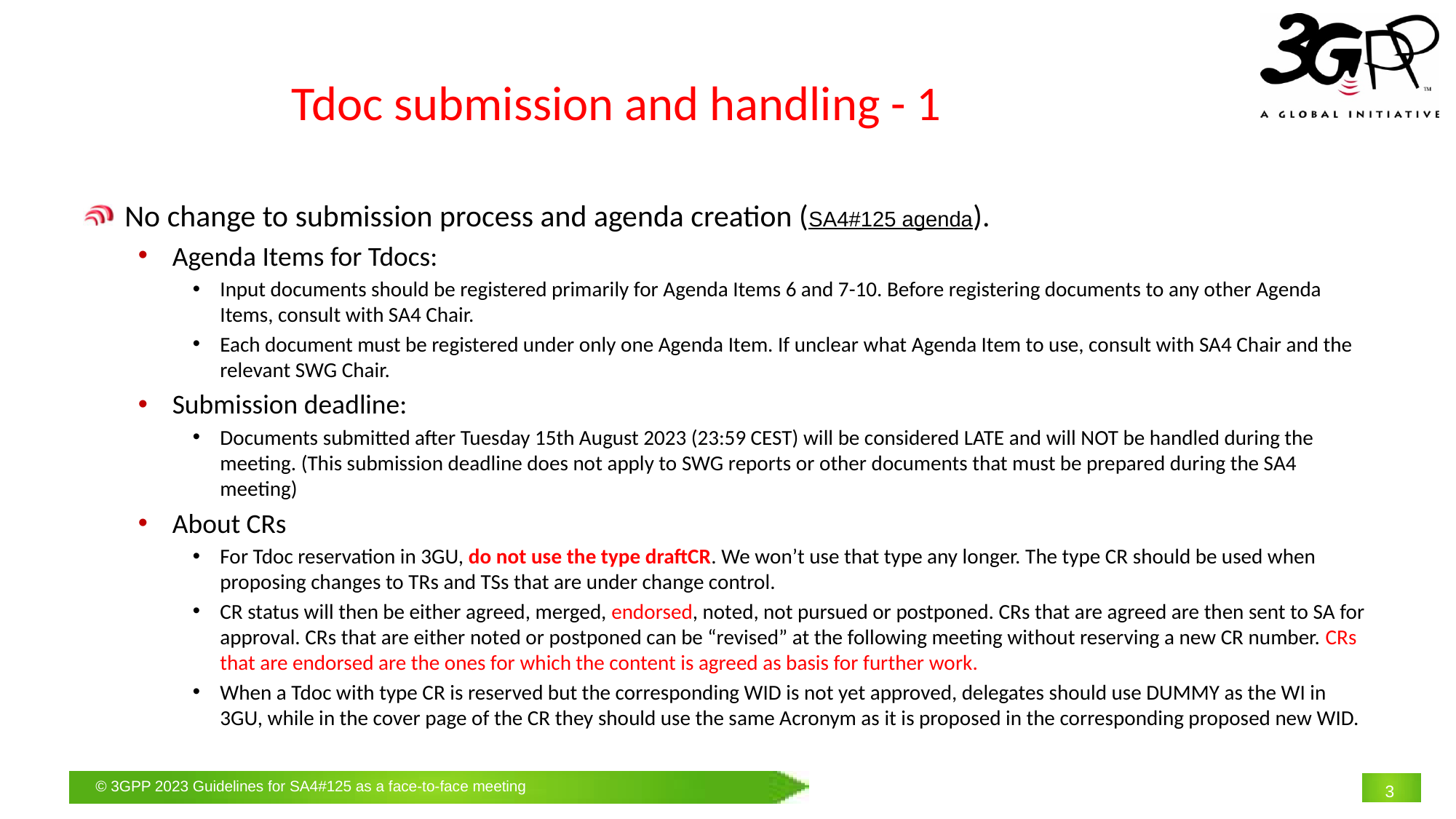

# Tdoc submission and handling - 1
No change to submission process and agenda creation (SA4#125 agenda).
Agenda Items for Tdocs:
Input documents should be registered primarily for Agenda Items 6 and 7-10. Before registering documents to any other Agenda Items, consult with SA4 Chair.
Each document must be registered under only one Agenda Item. If unclear what Agenda Item to use, consult with SA4 Chair and the relevant SWG Chair.
Submission deadline:
Documents submitted after Tuesday 15th August 2023 (23:59 CEST) will be considered LATE and will NOT be handled during the meeting. (This submission deadline does not apply to SWG reports or other documents that must be prepared during the SA4 meeting)
About CRs
For Tdoc reservation in 3GU, do not use the type draftCR. We won’t use that type any longer. The type CR should be used when proposing changes to TRs and TSs that are under change control.
CR status will then be either agreed, merged, endorsed, noted, not pursued or postponed. CRs that are agreed are then sent to SA for approval. CRs that are either noted or postponed can be “revised” at the following meeting without reserving a new CR number. CRs that are endorsed are the ones for which the content is agreed as basis for further work.
When a Tdoc with type CR is reserved but the corresponding WID is not yet approved, delegates should use DUMMY as the WI in 3GU, while in the cover page of the CR they should use the same Acronym as it is proposed in the corresponding proposed new WID.

3